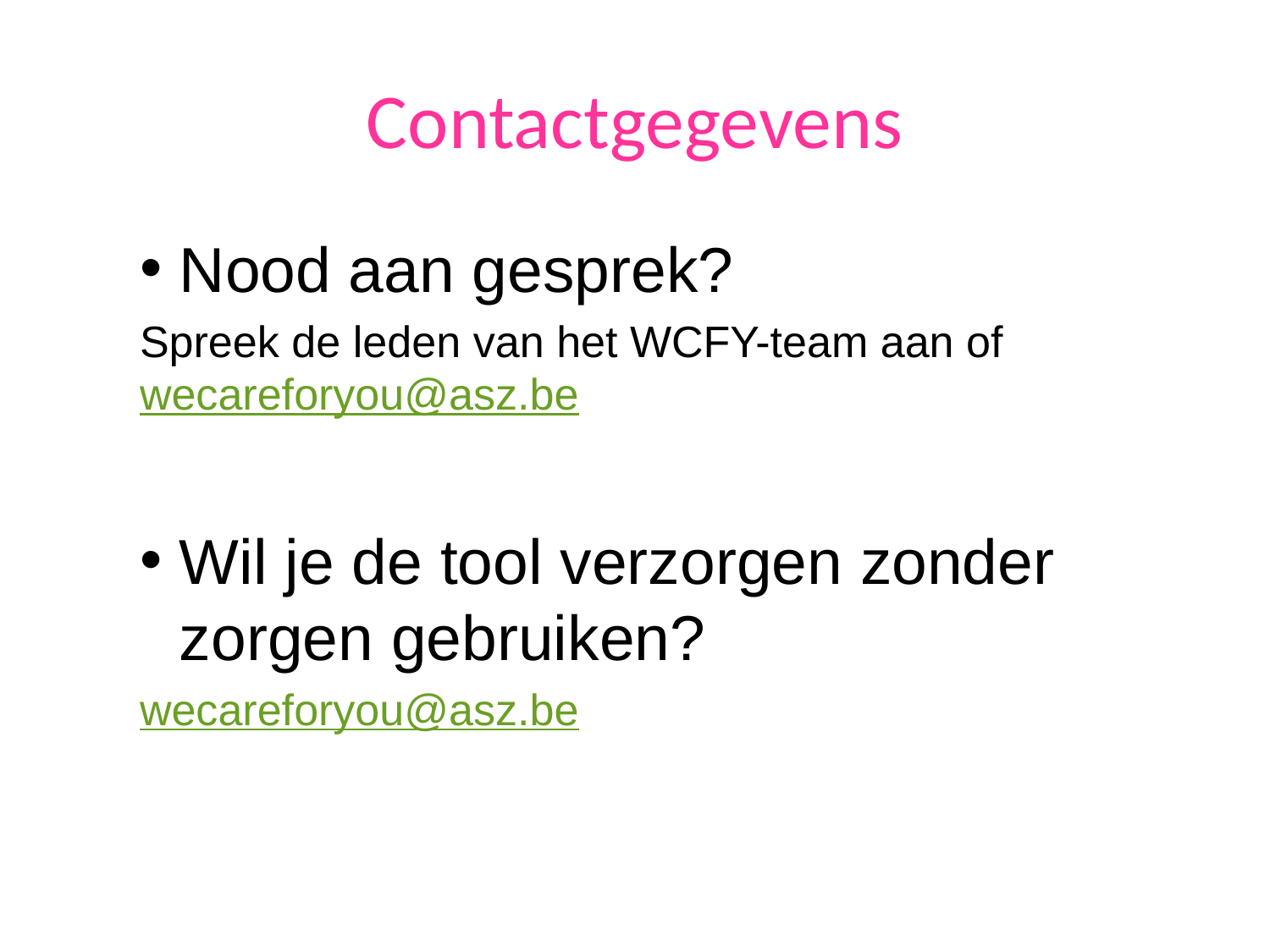

# Contactgegevens
Nood aan gesprek?
Spreek de leden van het WCFY-team aan of wecareforyou@asz.be

Wil je de tool verzorgen zonder zorgen gebruiken?
wecareforyou@asz.be

19 november 2019
4